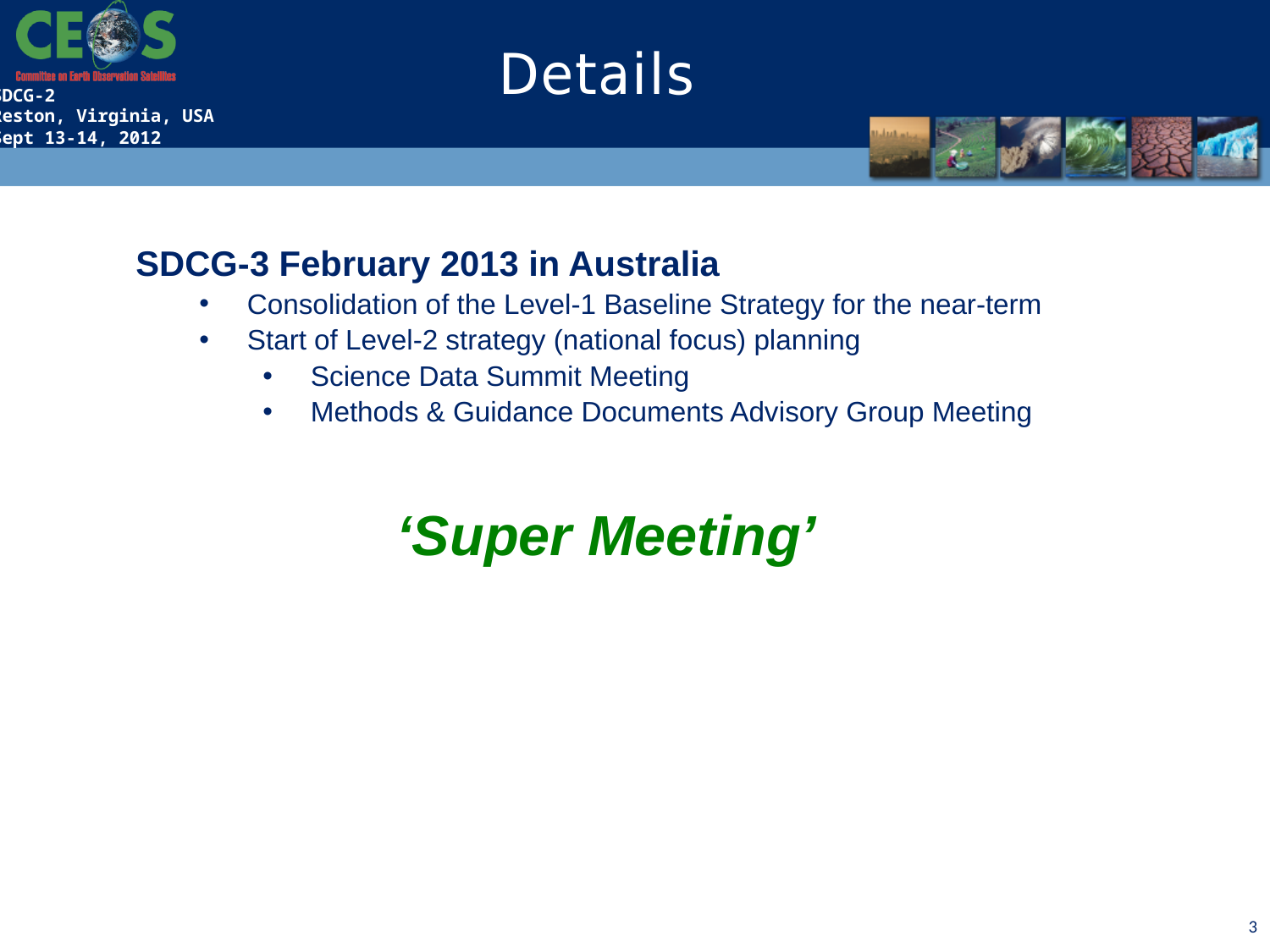

Details
SDCG-3 February 2013 in Australia
Consolidation of the Level-1 Baseline Strategy for the near-term
Start of Level-2 strategy (national focus) planning
Science Data Summit Meeting
Methods & Guidance Documents Advisory Group Meeting

‘Super Meeting’
3